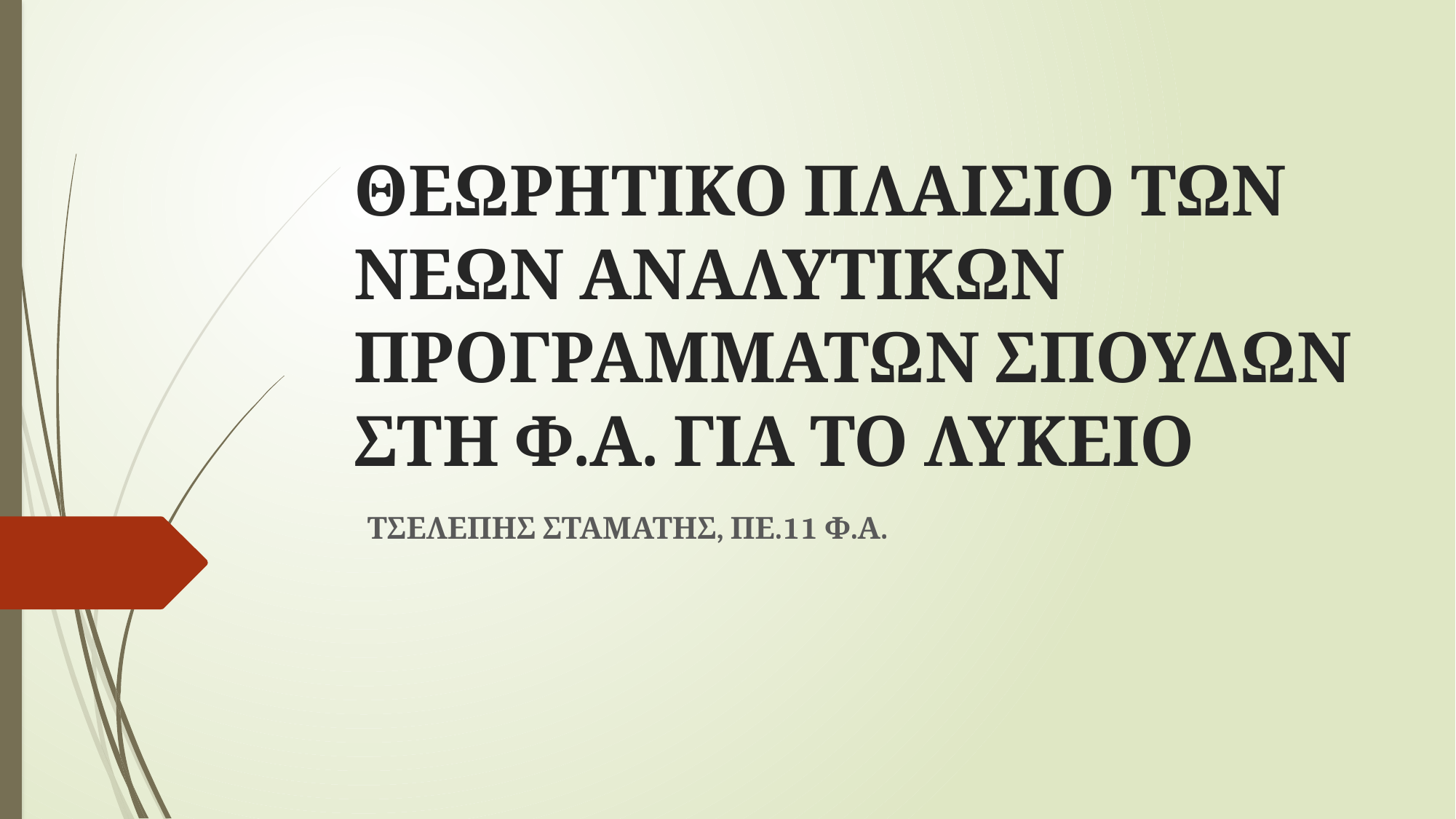

# ΘΕΩΡΗΤΙΚΟ ΠΛΑΙΣΙΟ ΤΩΝ ΝΕΩΝ ΑΝΑΛΥΤΙΚΩΝ ΠΡΟΓΡΑΜΜΑΤΩΝ ΣΠΟΥΔΩΝ ΣΤΗ Φ.Α. ΓΙΑ ΤΟ ΛΥΚΕΙΟ
ΤΣΕΛΕΠΗΣ ΣΤΑΜΑΤΗΣ, ΠΕ.11 Φ.Α.